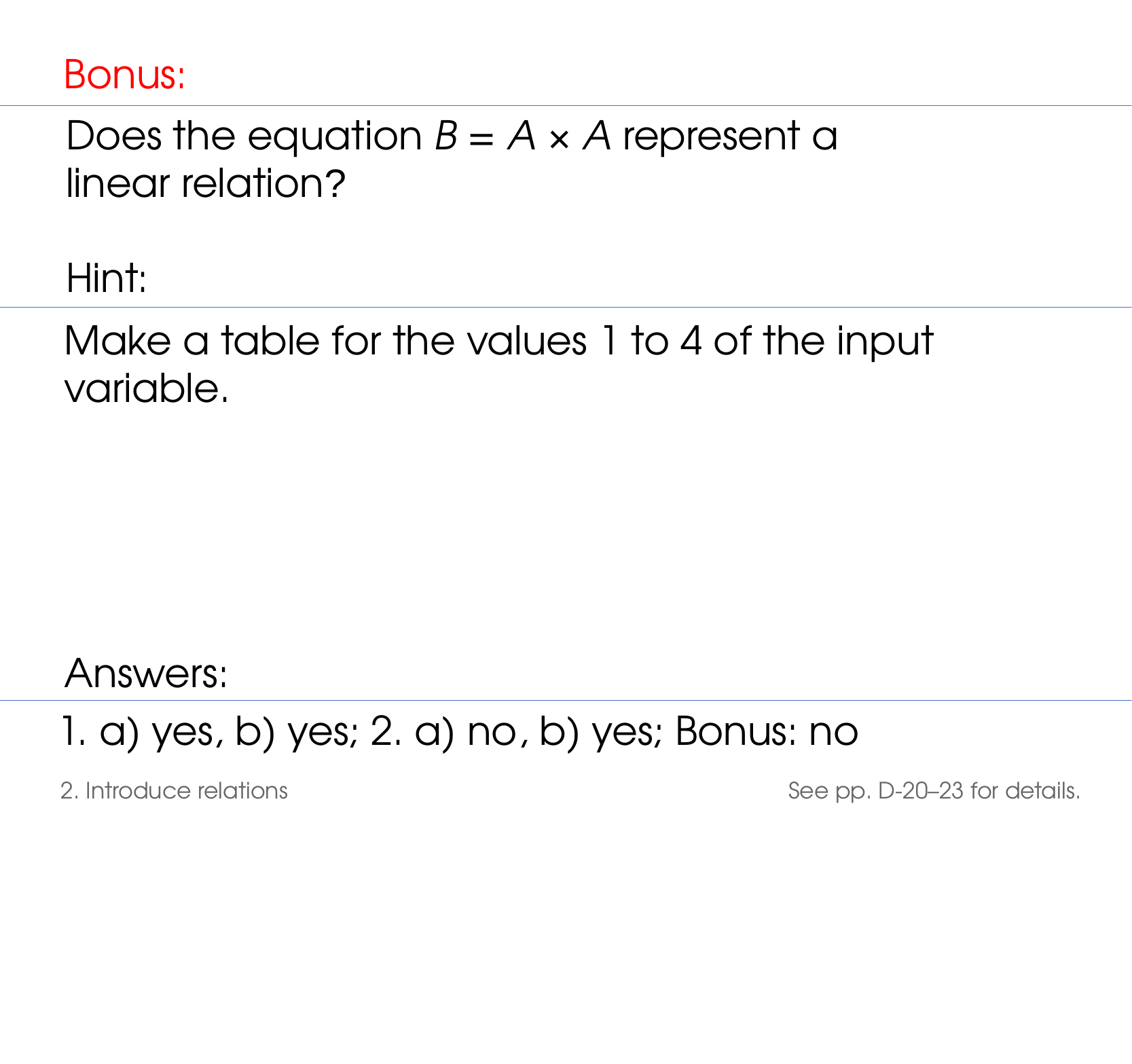

Bonus:
Does the equation B = A × A represent a linear relation?

Hint:
Make a table for the values 1 to 4 of the input variable.

Answers:
1. a) yes, b) yes; 2. a) no, b) yes; Bonus: no
2. Introduce relations
See pp. D-20–23 for details.